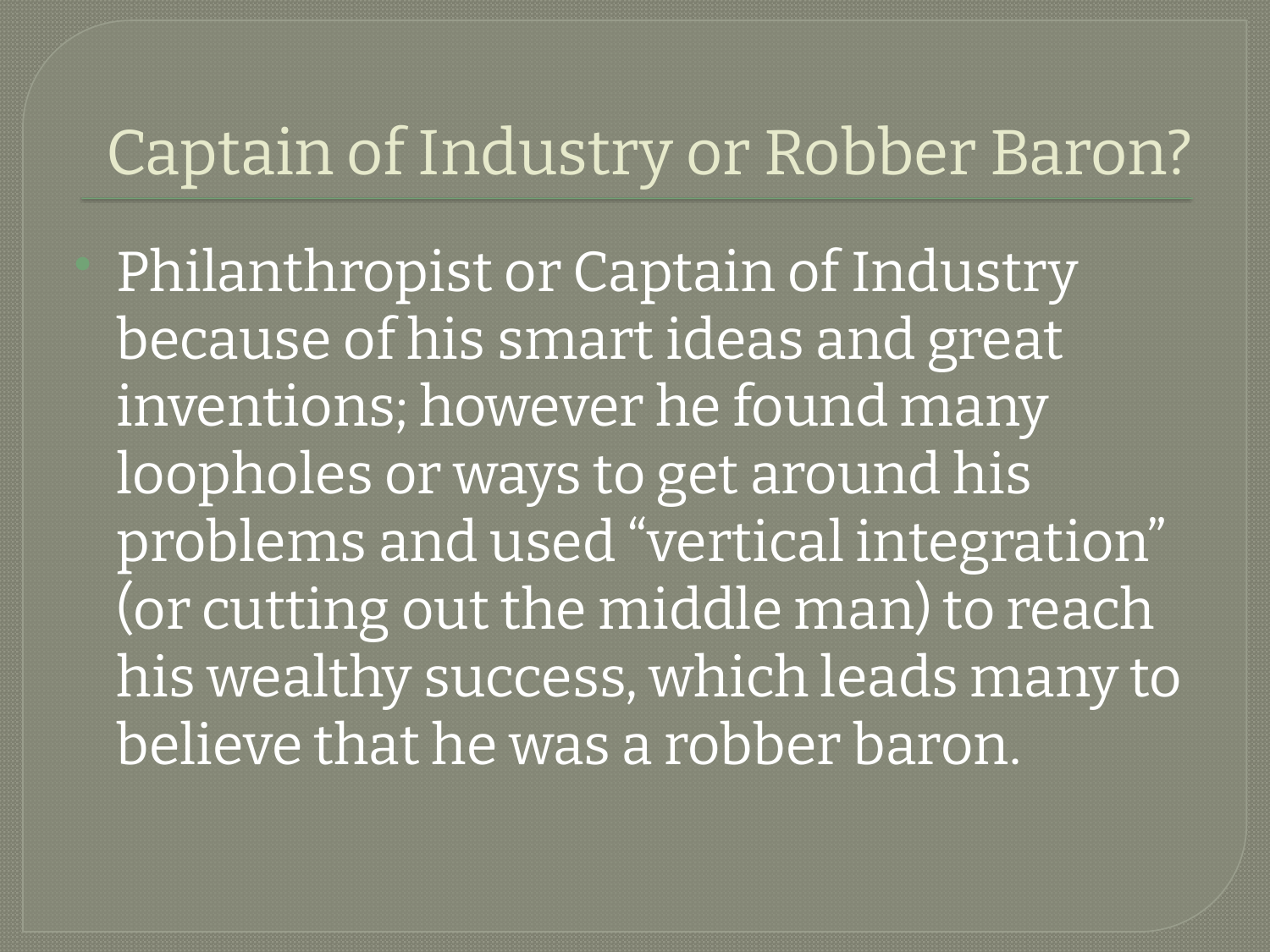

# Captain of Industry or Robber Baron?
Philanthropist or Captain of Industry because of his smart ideas and great inventions; however he found many loopholes or ways to get around his problems and used “vertical integration” (or cutting out the middle man) to reach his wealthy success, which leads many to believe that he was a robber baron.